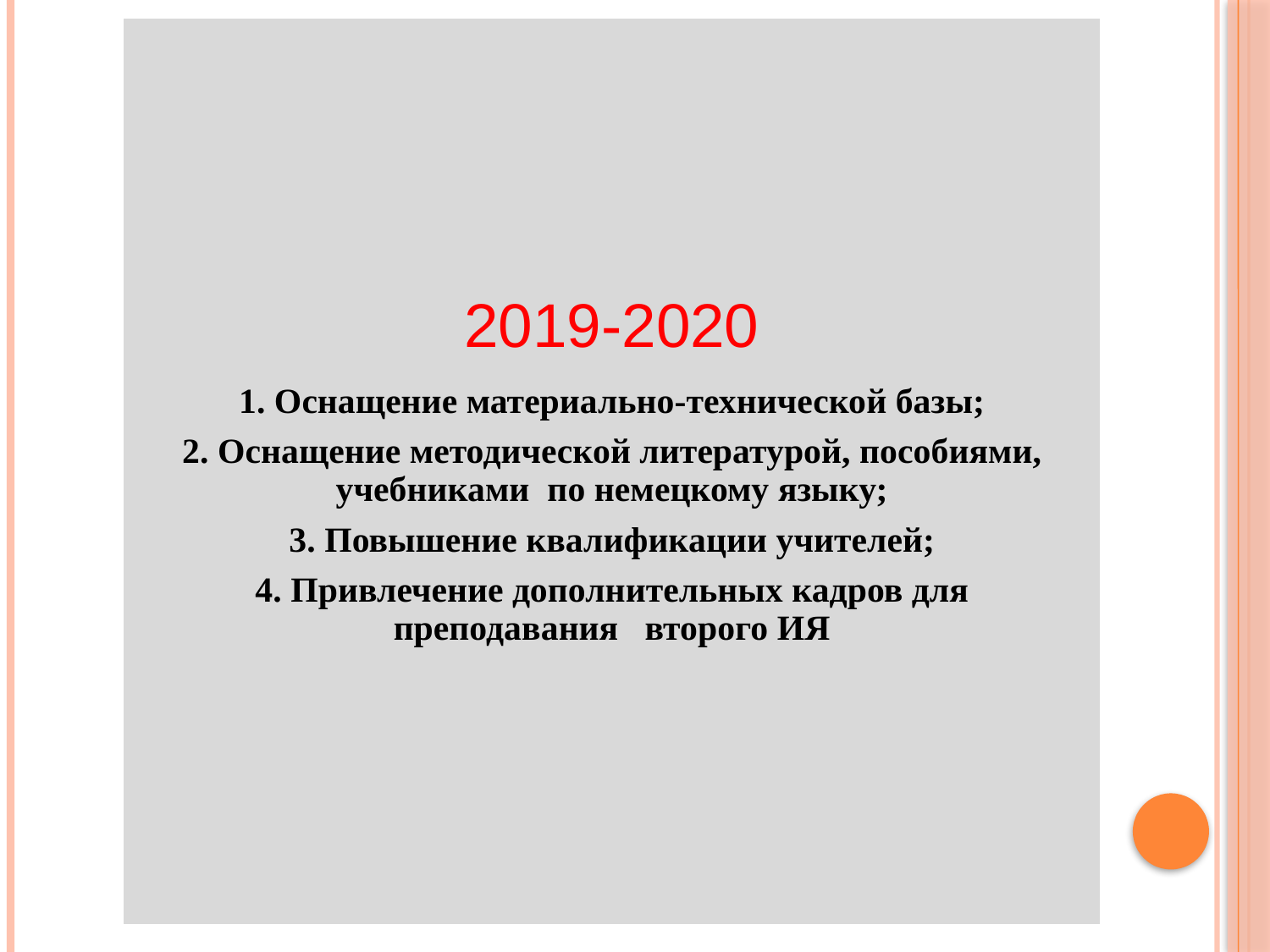

2019-2020
1. Оснащение материально-технической базы;
2. Оснащение методической литературой, пособиями, учебниками  по немецкому языку;
3. Повышение квалификации учителей;
4. Привлечение дополнительных кадров для преподавания   второго ИЯ
#